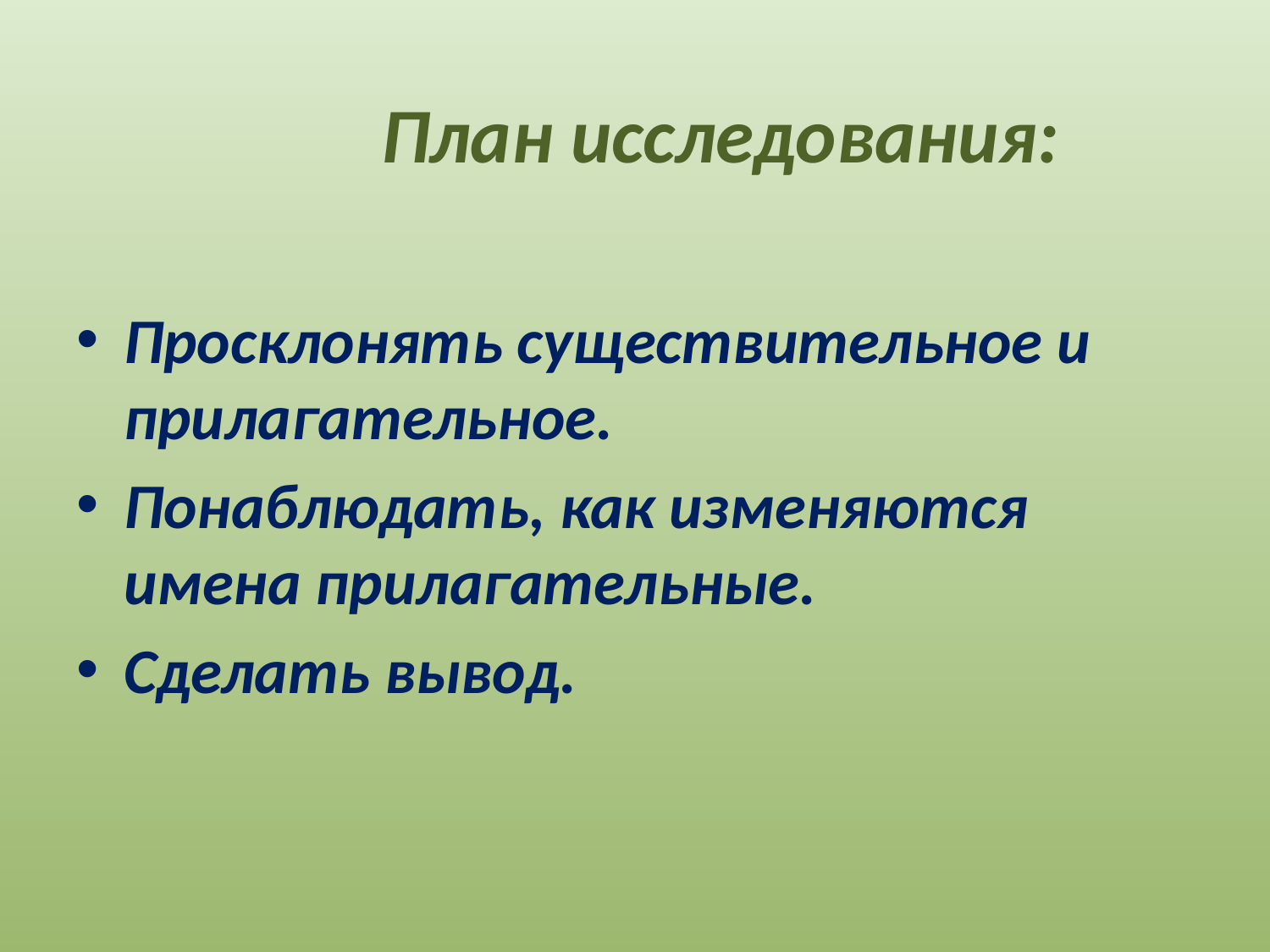

План исследования:

Просклонять существительное и прилагательное.
Понаблюдать, как изменяются имена прилагательные.
Сделать вывод.